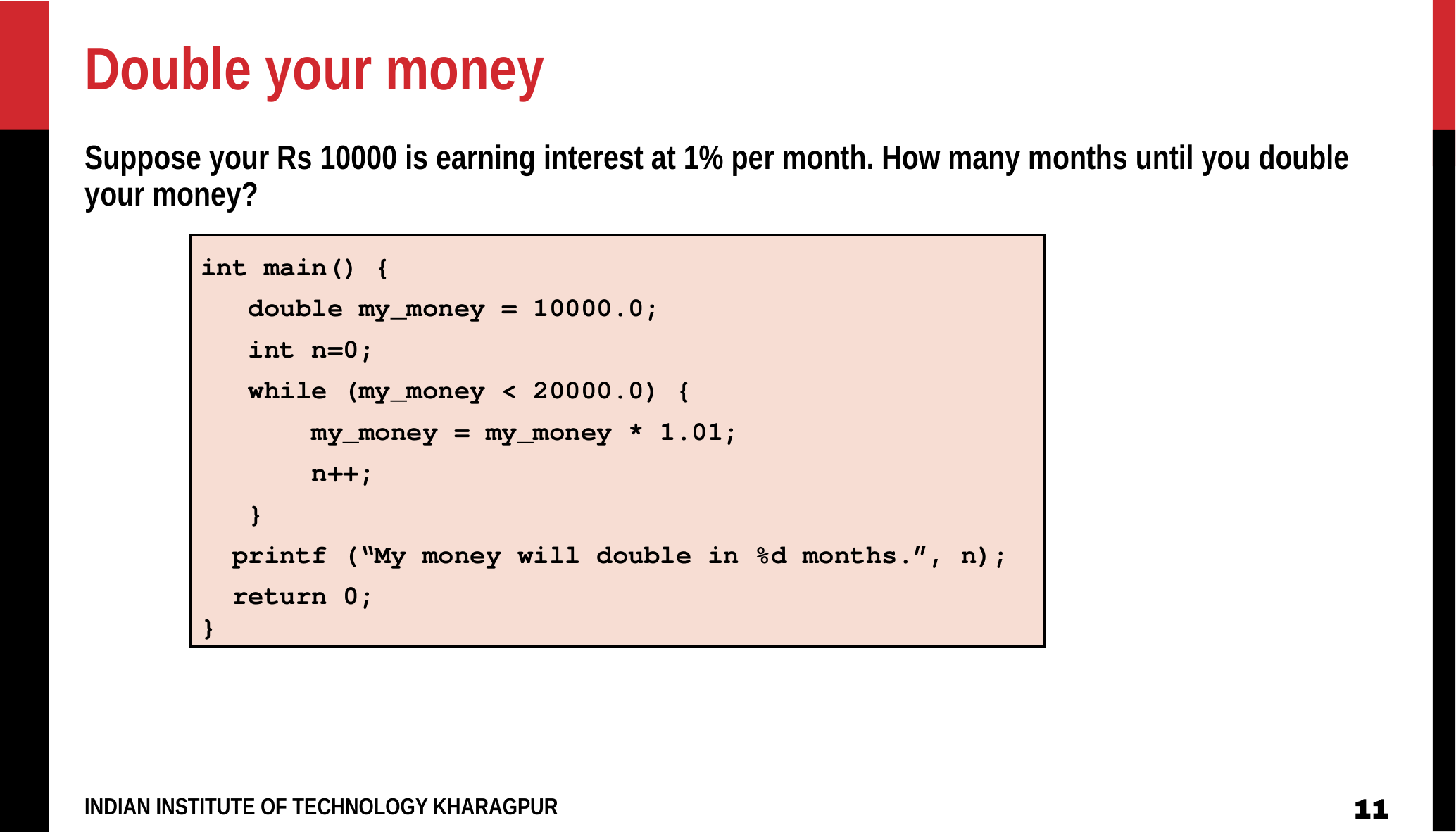

# Double your money
Suppose your Rs 10000 is earning interest at 1% per month. How many months until you double your money?

int main() {
   double my_money = 10000.0;
   int n=0;
   while (my_money < 20000.0) {
       my_money = my_money * 1.01;
       n++;
   }
  printf (“My money will double in %d months.”, n);
  return 0;
}
11
INDIAN INSTITUTE OF TECHNOLOGY KHARAGPUR